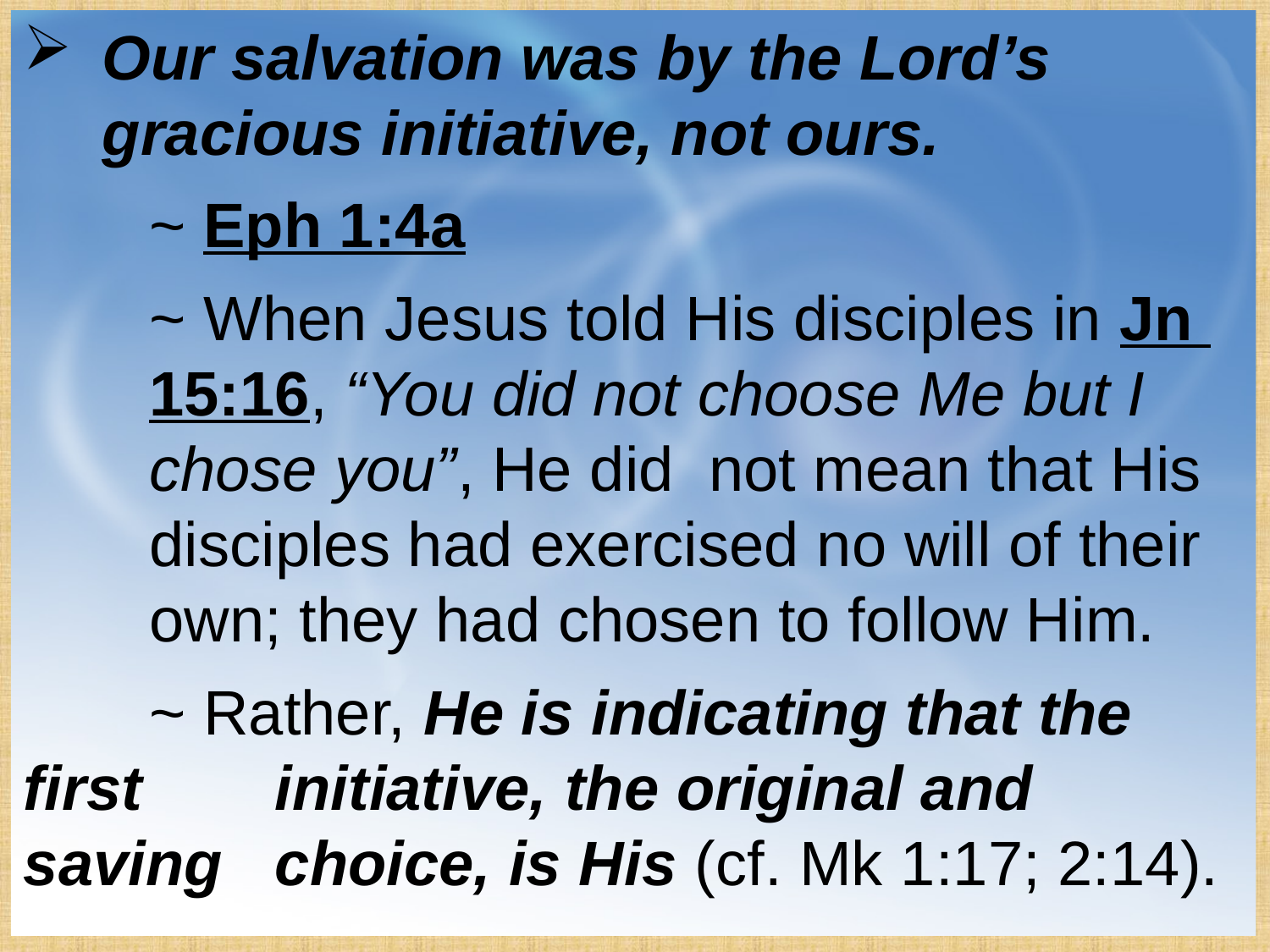

Our salvation was by the Lord’s gracious initiative, not ours.
	~ Eph 1:4a
	~ When Jesus told His disciples in Jn 		15:16, “You did not choose Me but I 		chose you”, He did  not mean that His 		disciples had exercised no will of their 		own; they had chosen to follow Him.
	~ Rather, He is indicating that the first 		initiative, the original and saving 		choice, is His (cf. Mk 1:17; 2:14).